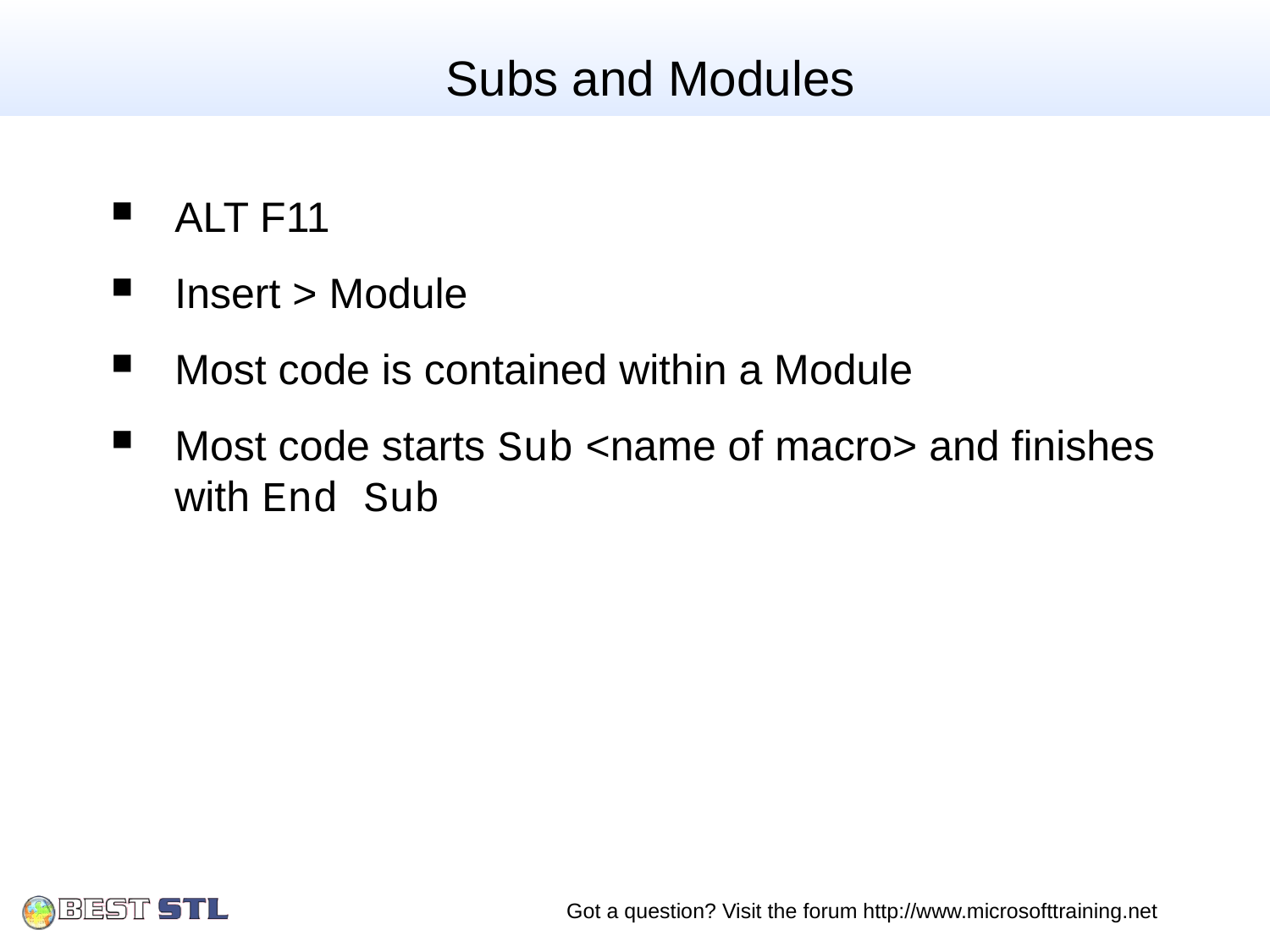

# Subs and Modules
ALT F11
Insert > Module
Most code is contained within a Module
Most code starts Sub <name of macro> and finishes with End Sub
Got a question? Visit the forum http://www.microsofttraining.net